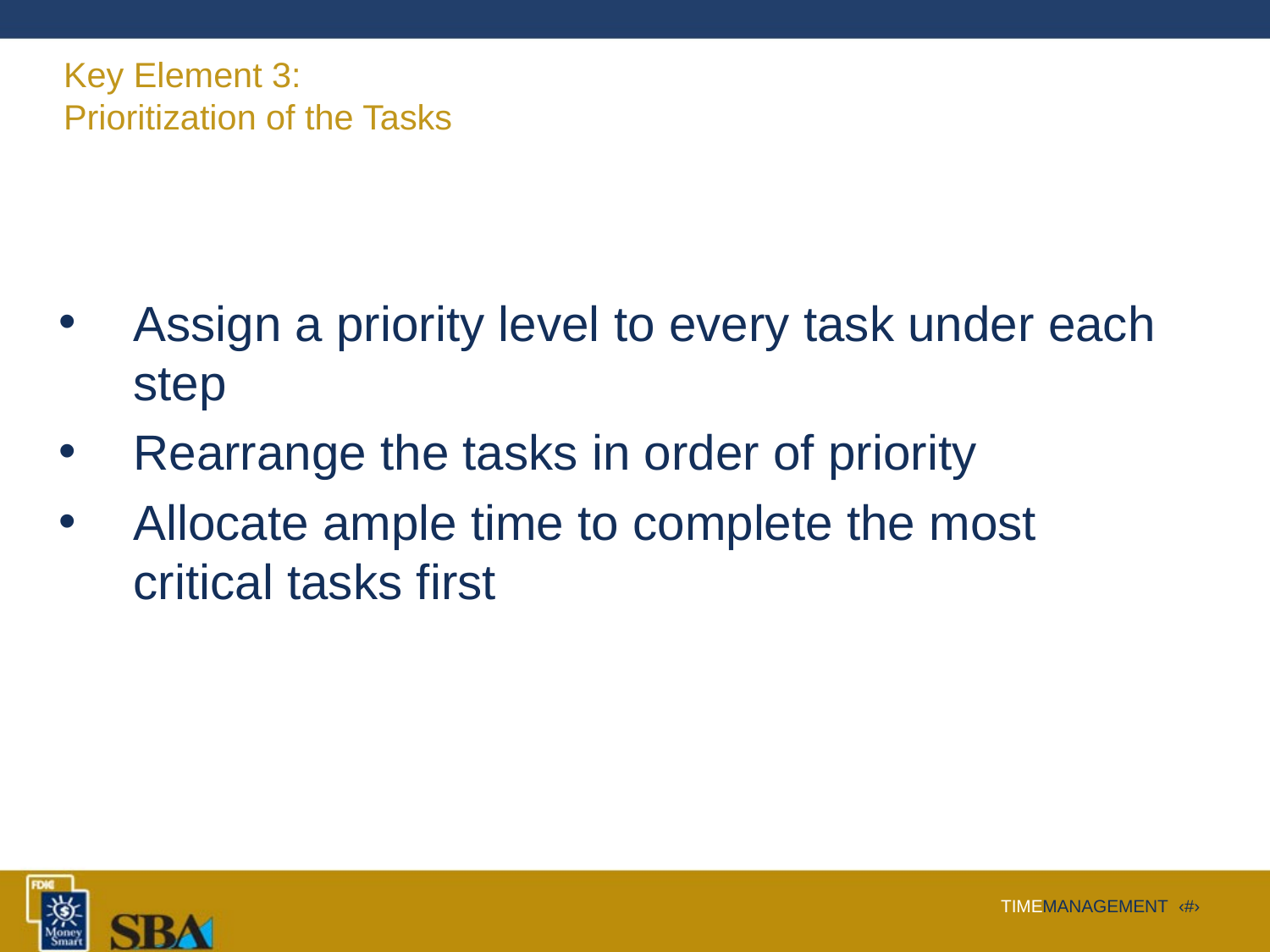

# Key Element 3: Prioritization of the Tasks
Assign a priority level to every task under each step
Rearrange the tasks in order of priority
Allocate ample time to complete the most critical tasks first